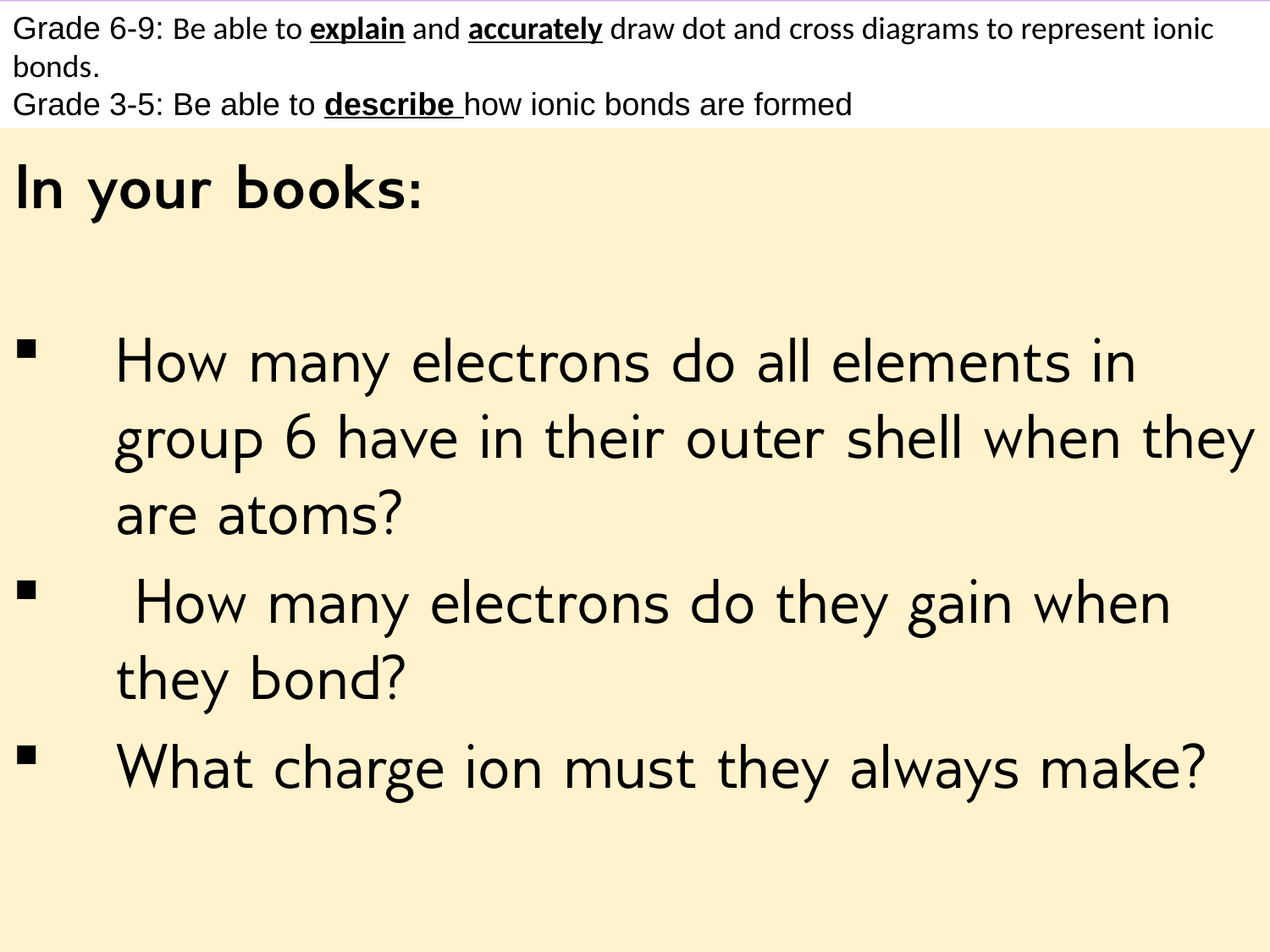

ASPIRE – Be able to explain and accurately draw dot and cross diagrams to represent ionic bonds

Grade 6-9: Be able to explain and accurately draw dot and cross diagrams to represent ionic bonds.
Grade 3-5: Be able to describe how ionic bonds are formed

In your books:

How many electrons do all elements in group 6 have in their outer shell when they are atoms?
 How many electrons do they gain when they bond?
What charge ion must they always make?